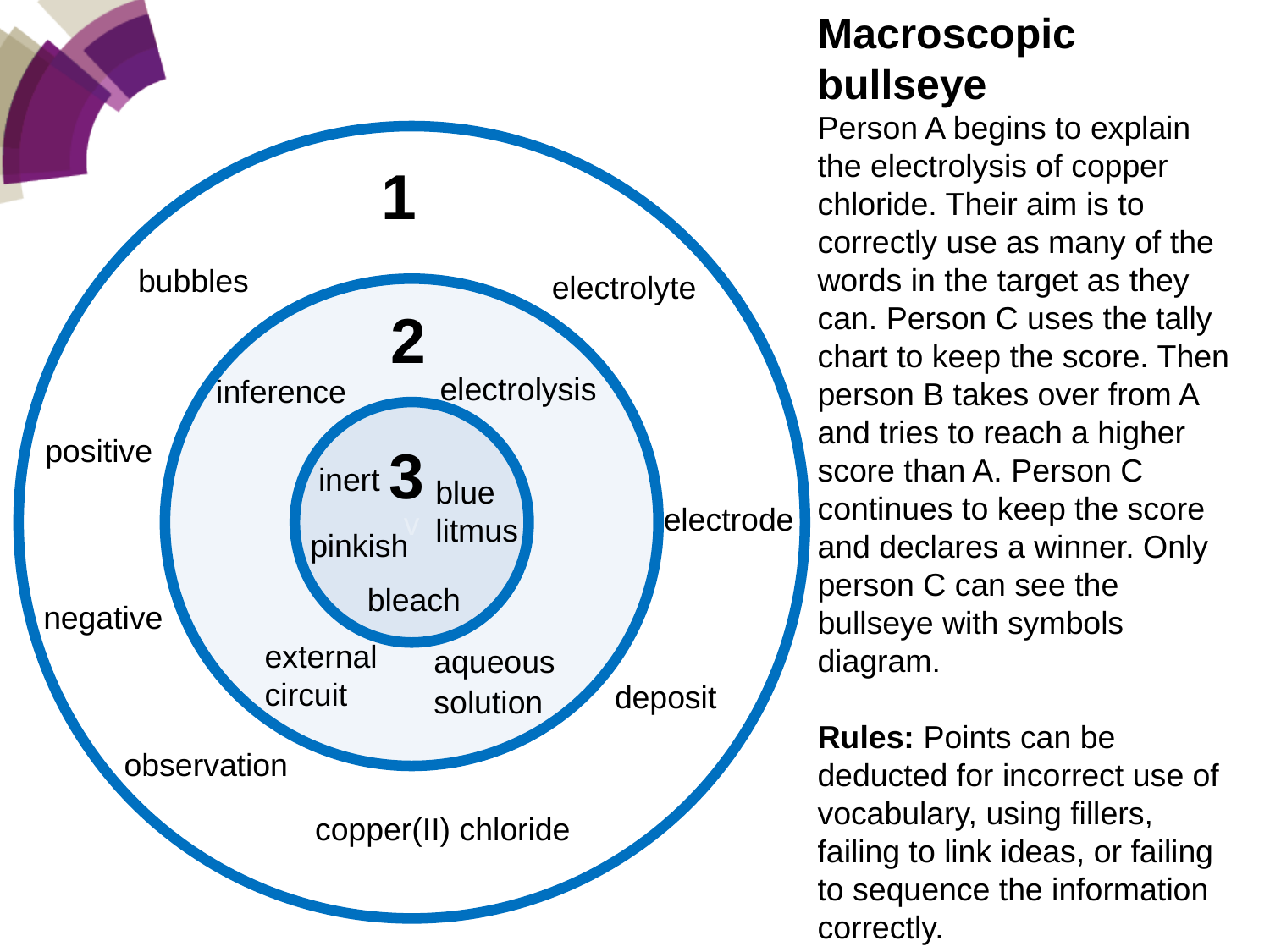

Macroscopic  bullseye
Person A begins to explain the electrolysis of copper chloride. Their aim is to correctly use as many of the  words in the target as they can. Person C uses the tally chart to keep the score. Then person B takes over from A and tries to reach a higher score than A. Person C  continues to keep the score and declares a winner. Only person C can see the bullseye with symbols diagram.

Rules: Points can be deducted for incorrect use of vocabulary, using fillers, failing to link ideas, or failing to sequence the information correctly.

1
bubbles
electrolyte
v
2
electrolysis
inference

positive
3
inert
blue litmus
electrode
pinkish
bleach
negative
external circuit
aqueous solution
deposit
observation
copper(II) chloride